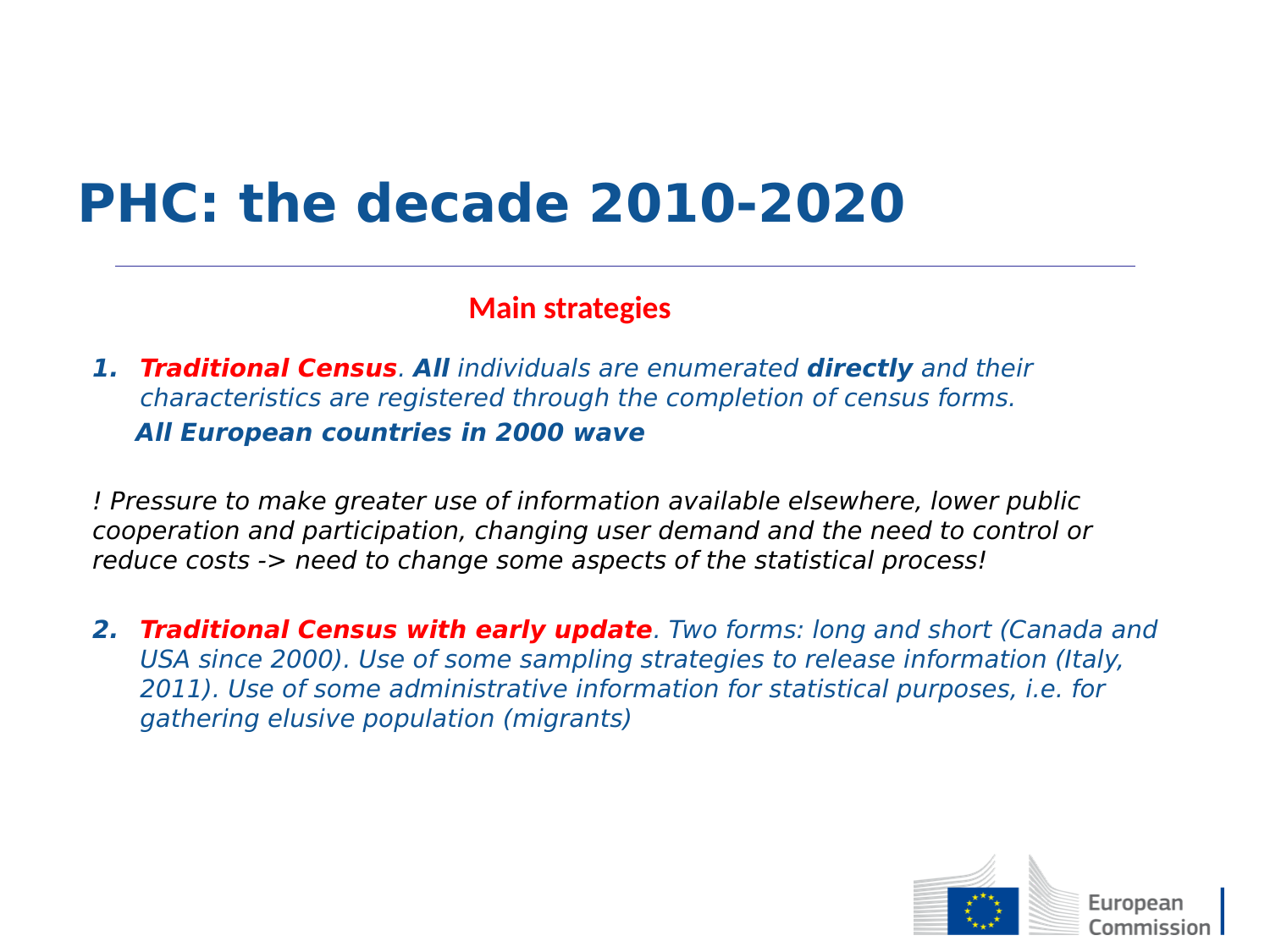

# PHC: the decade 2010-2020
Main strategies
Traditional Census. All individuals are enumerated directly and their characteristics are registered through the completion of census forms.
     All European countries in 2000 wave

! Pressure to make greater use of information available elsewhere, lower public cooperation and participation, changing user demand and the need to control or reduce costs -> need to change some aspects of the statistical process!

Traditional Census with early update. Two forms: long and short (Canada and USA since 2000). Use of some sampling strategies to release information (Italy, 2011). Use of some administrative information for statistical purposes, i.e. for gathering elusive population (migrants)